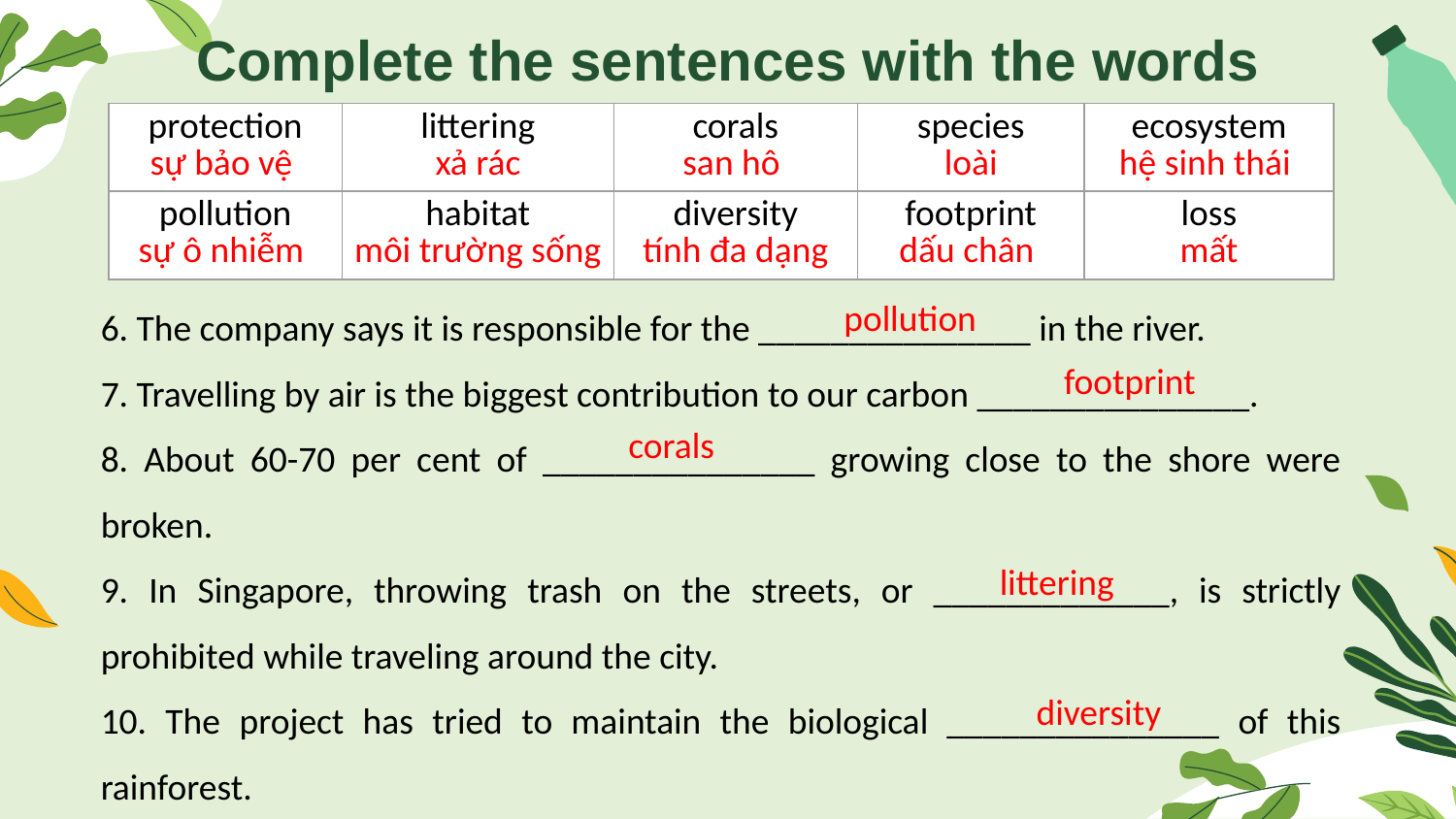

# Complete the sentences with the words given.
| protection sự bảo vệ | littering xả rác | corals san hô | species loài | ecosystem hệ sinh thái |
| --- | --- | --- | --- | --- |
| pollution sự ô nhiễm | habitat môi trường sống | diversity tính đa dạng | footprint dấu chân | loss mất |
| protection | littering | corals | species | ecosystem |
| --- | --- | --- | --- | --- |
| pollution | habitat | diversity | footprint | loss |
6. The company says it is responsible for the _______________ in the river.
7. Travelling by air is the biggest contribution to our carbon _______________.
8. About 60-70 per cent of _______________ growing close to the shore were broken.
9. In Singapore, throwing trash on the streets, or _____________, is strictly prohibited while traveling around the city.
10. The project has tried to maintain the biological _______________ of this rainforest.
pollution
footprint
corals
littering
diversity